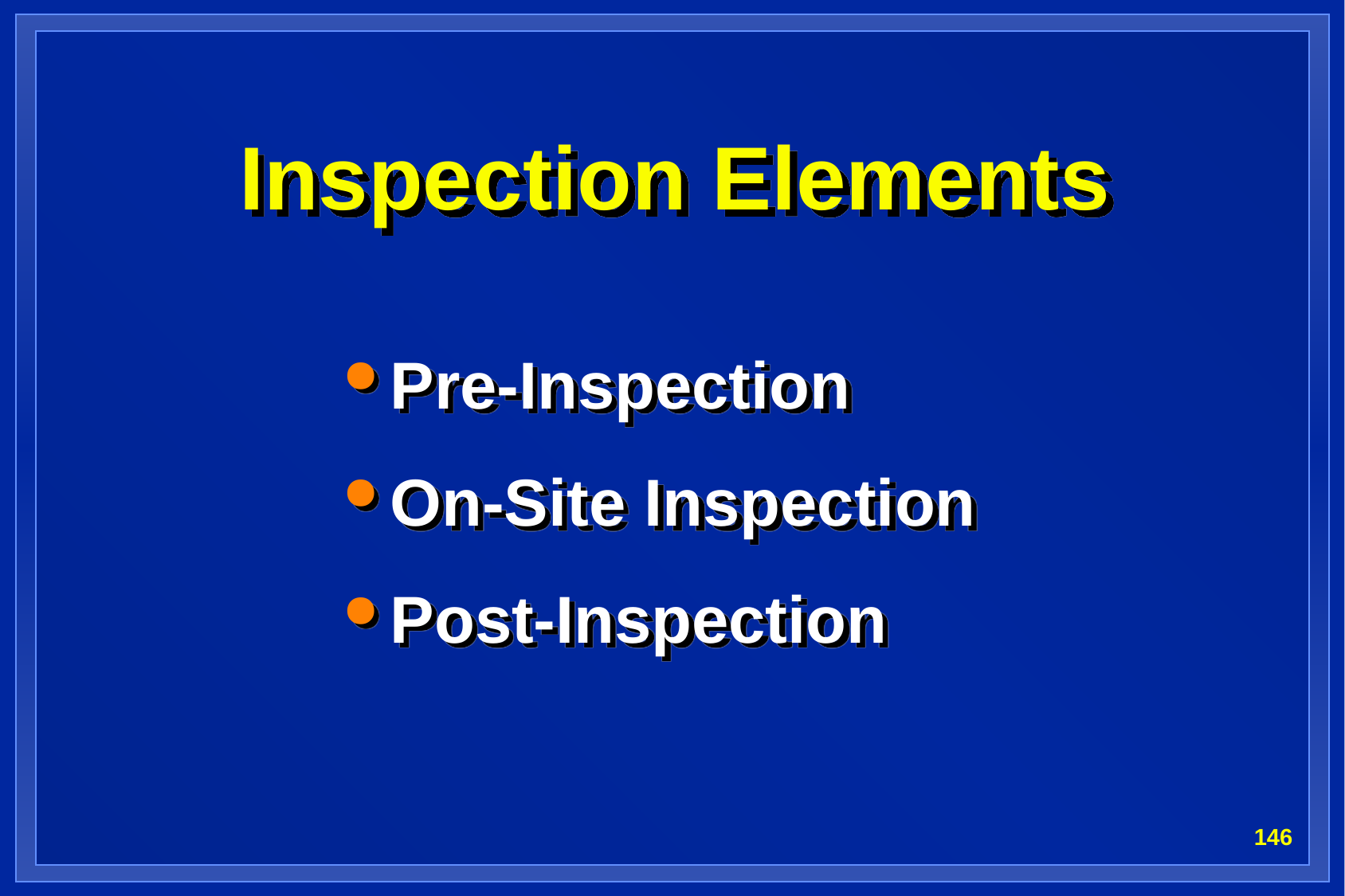

# Inspection Elements
Pre-Inspection
On-Site Inspection
Post-Inspection
146